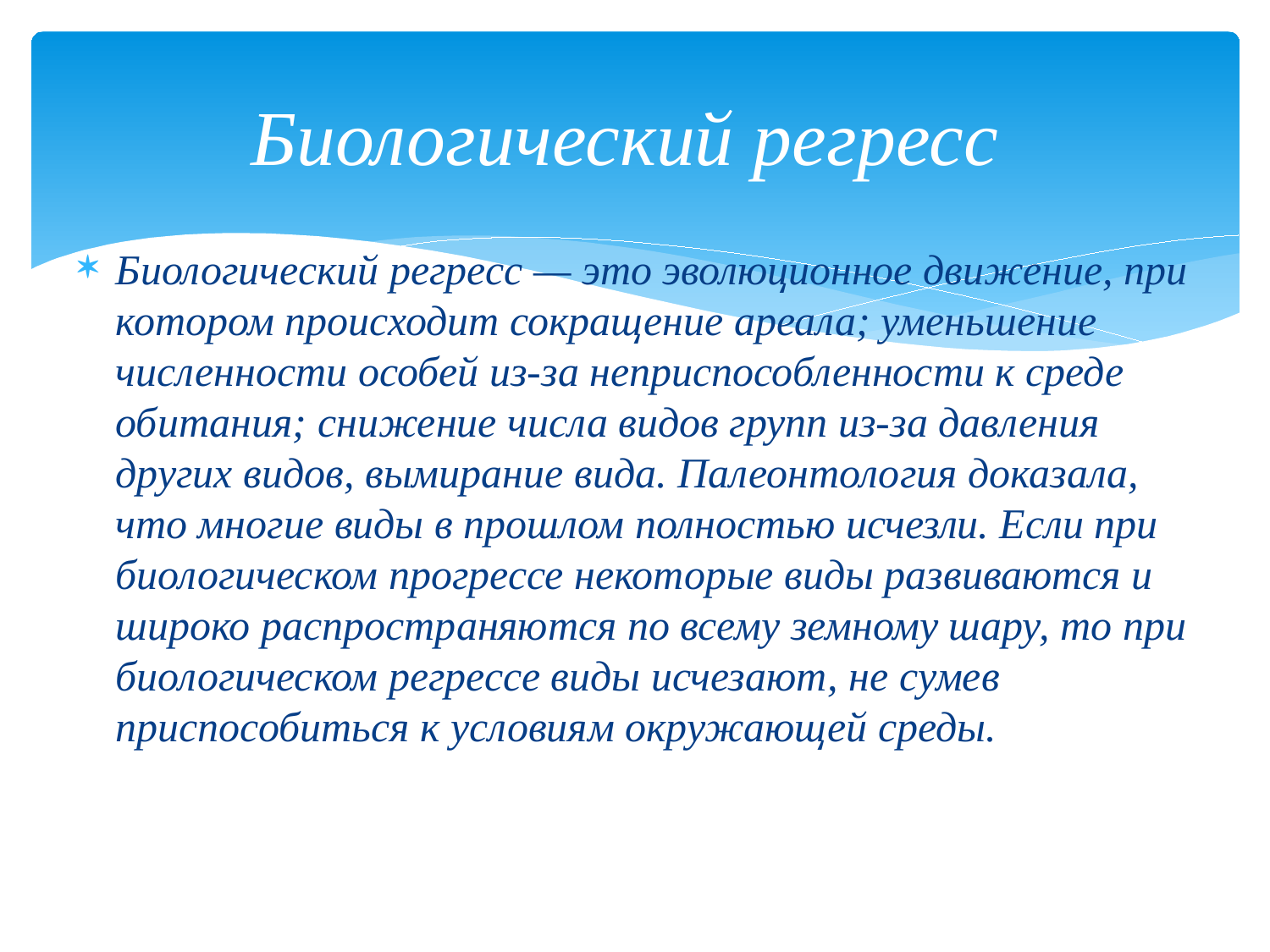

# Биологический регресс
Биологический регресс — это эволюционное движение, при котором происходит сокращение ареала; уменьшение численности особей из-за неприспособленности к среде обитания; снижение числа видов групп из-за давления других видов, вымирание вида. Палеонтология доказала, что многие виды в прошлом полностью исчезли. Если при биологическом прогрессе некоторые виды развиваются и широко распространяются по всему земному шару, то при биологическом регрессе виды исчезают, не сумев приспособиться к условиям окружающей среды.